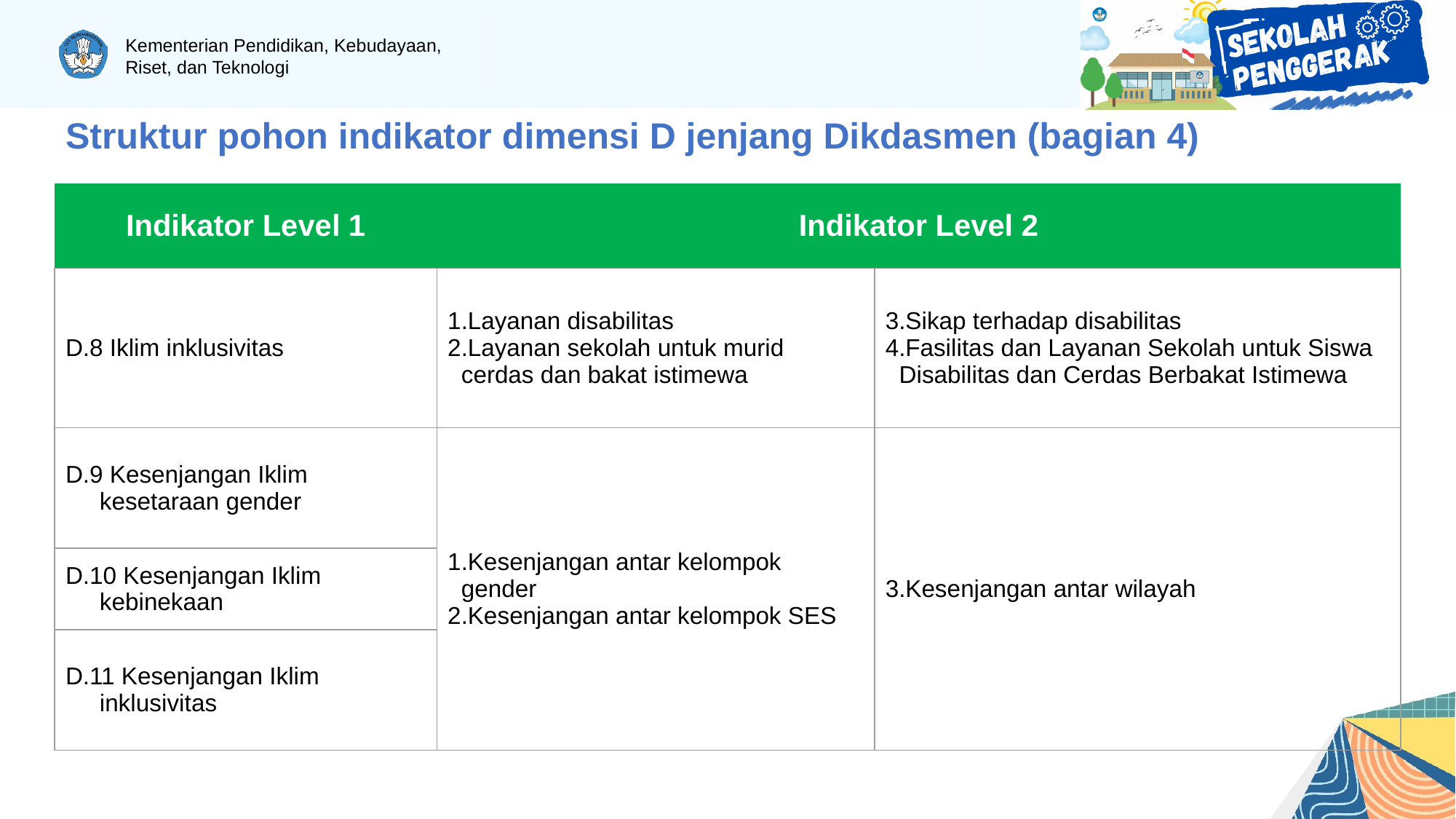

Struktur pohon indikator dimensi D jenjang Dikdasmen (bagian 4)
| Indikator Level 1 | Indikator Level 2 |  |
| --- | --- | --- |
| D.8 Iklim inklusivitas | Layanan disabilitas Layanan sekolah untuk murid cerdas dan bakat istimewa | Sikap terhadap disabilitas Fasilitas dan Layanan Sekolah untuk Siswa Disabilitas dan Cerdas Berbakat Istimewa |
| D.9 Kesenjangan Iklim kesetaraan gender | Kesenjangan antar kelompok gender Kesenjangan antar kelompok SES | Kesenjangan antar wilayah |
| D.10 Kesenjangan Iklim kebinekaan |  |  |
| D.11 Kesenjangan Iklim inklusivitas |  |  |